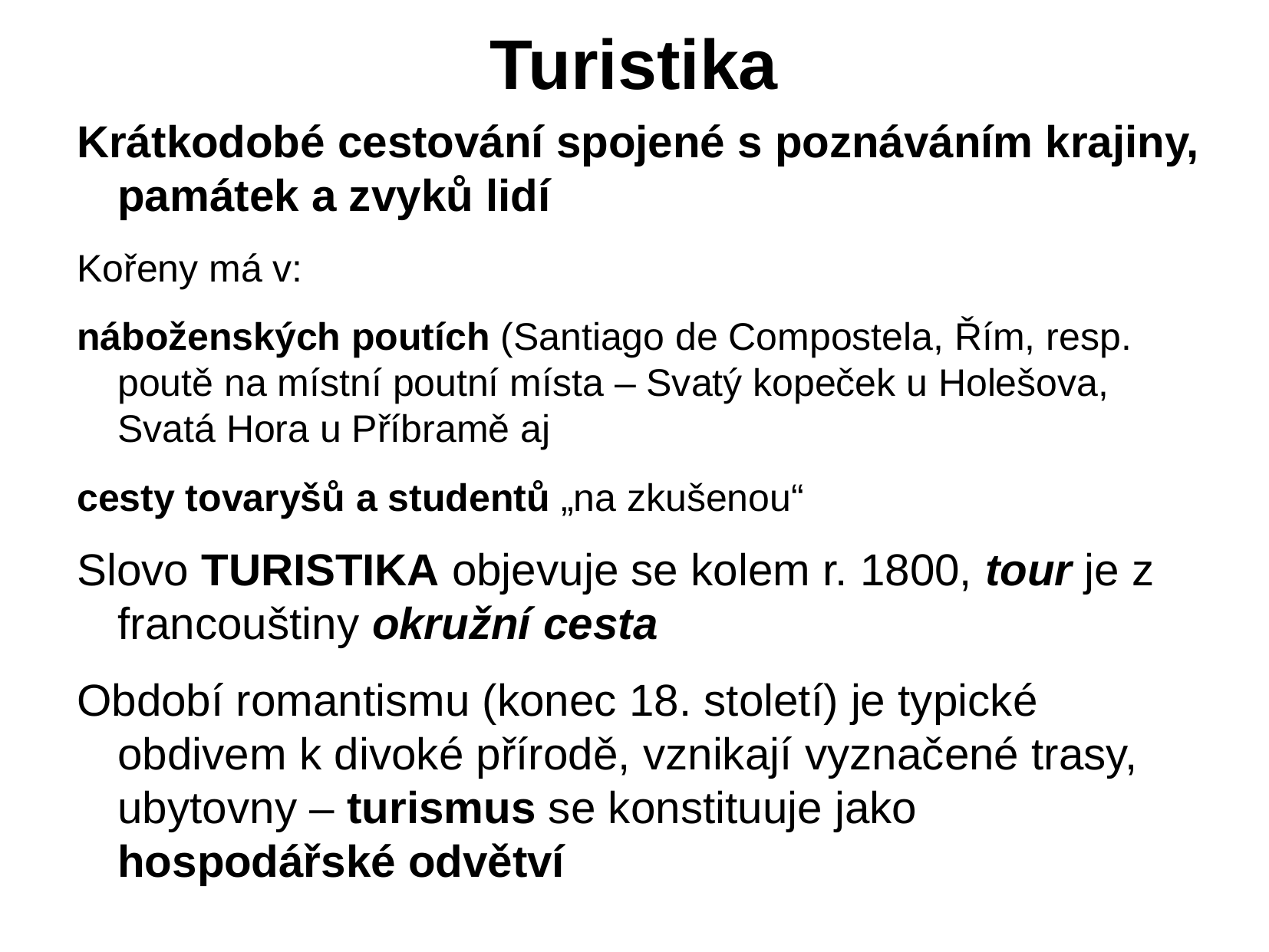

# Turistika
Krátkodobé cestování spojené s poznáváním krajiny, památek a zvyků lidí
Kořeny má v:
náboženských poutích (Santiago de Compostela, Řím, resp. poutě na místní poutní místa – Svatý kopeček u Holešova, Svatá Hora u Příbramě aj
cesty tovaryšů a studentů „na zkušenou“
Slovo TURISTIKA objevuje se kolem r. 1800, tour je z francouštiny okružní cesta
Období romantismu (konec 18. století) je typické obdivem k divoké přírodě, vznikají vyznačené trasy, ubytovny – turismus se konstituuje jako hospodářské odvětví